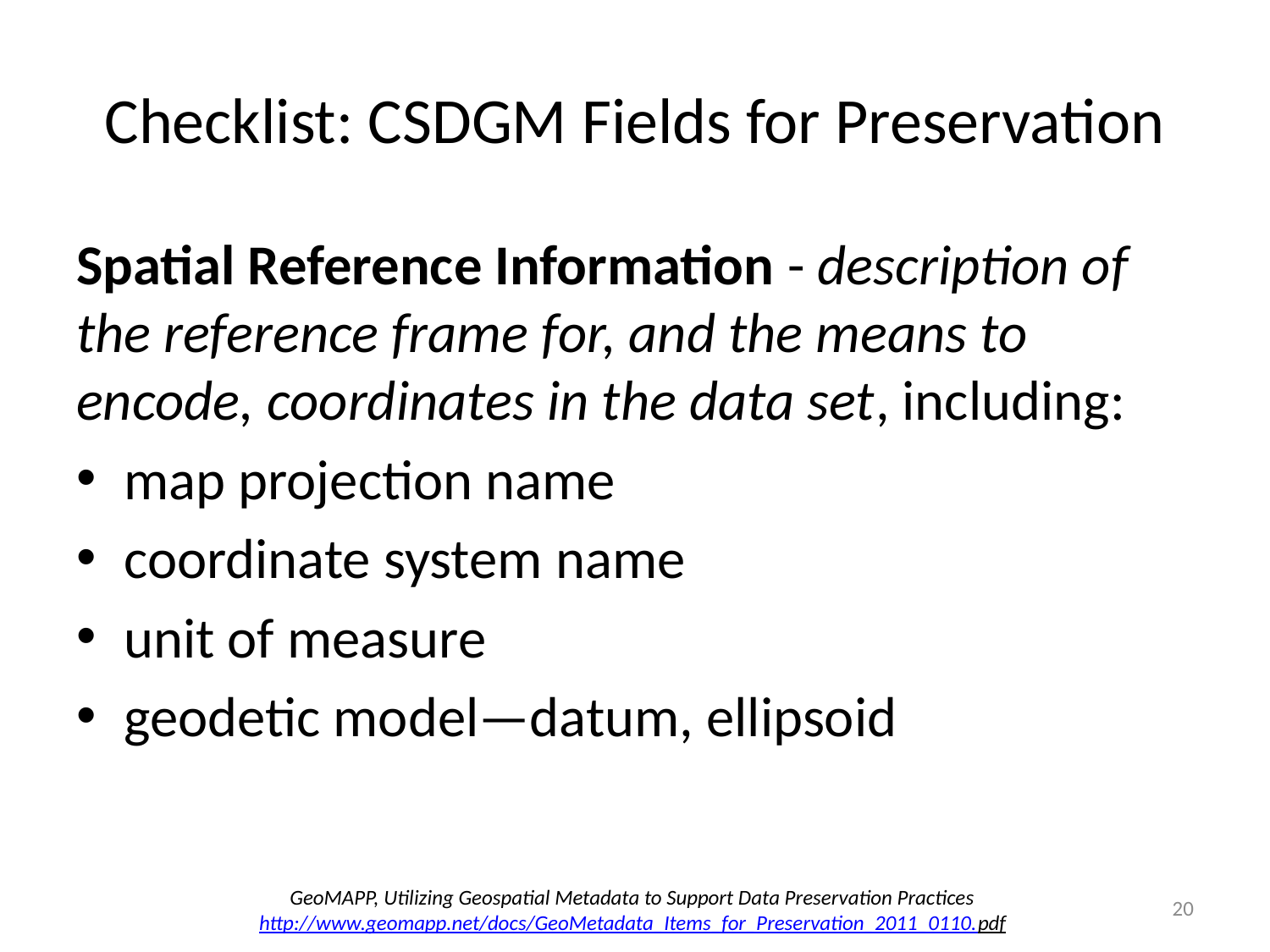

# Checklist: CSDGM Fields for Preservation
Spatial Reference Information - description of the reference frame for, and the means to encode, coordinates in the data set, including:
map projection name
coordinate system name
unit of measure
geodetic model—datum, ellipsoid
GeoMAPP, Utilizing Geospatial Metadata to Support Data Preservation Practices
http://www.geomapp.net/docs/GeoMetadata_Items_for_Preservation_2011_0110.pdf
20